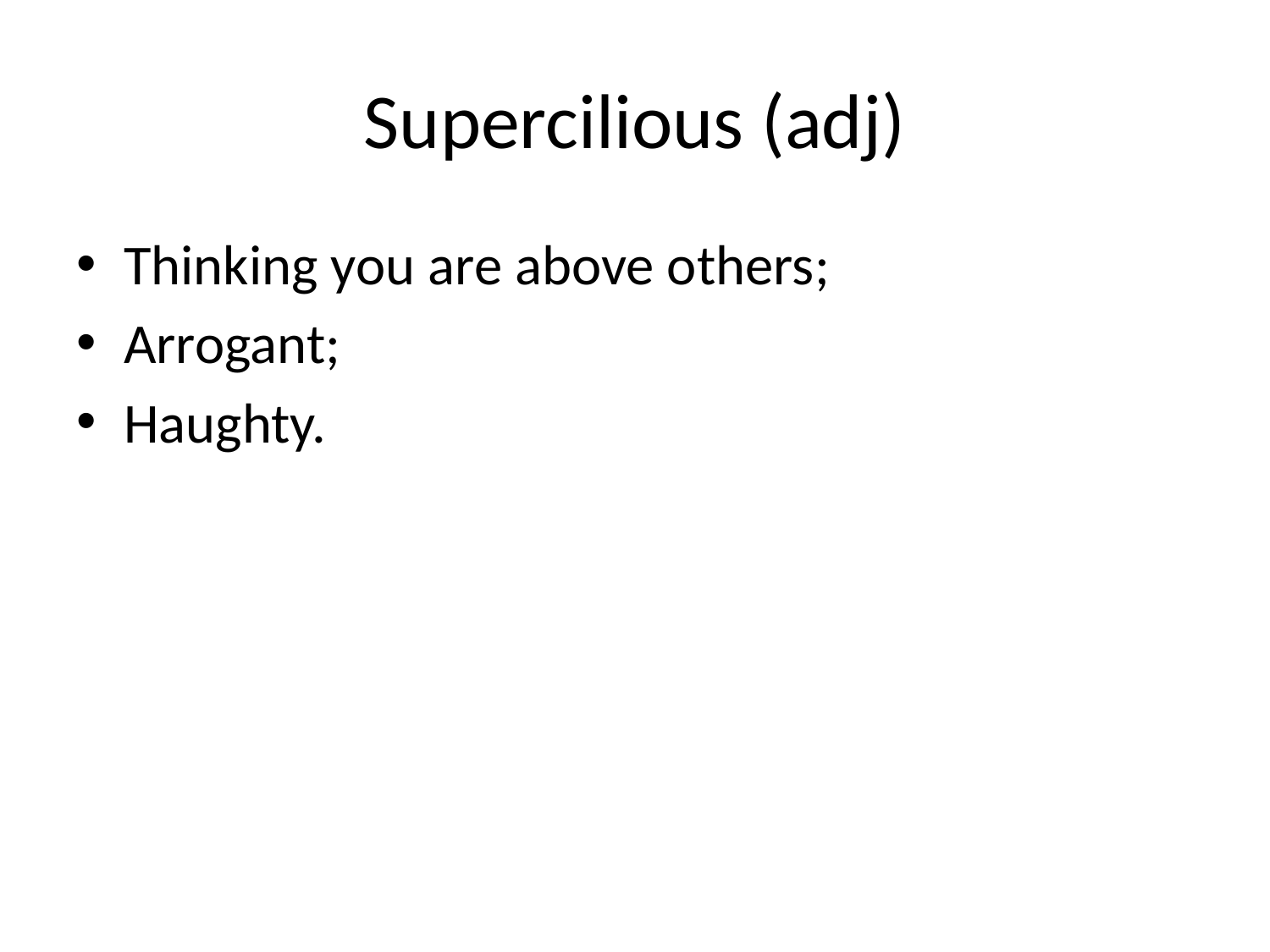

# Supercilious (adj)
Thinking you are above others;
Arrogant;
Haughty.